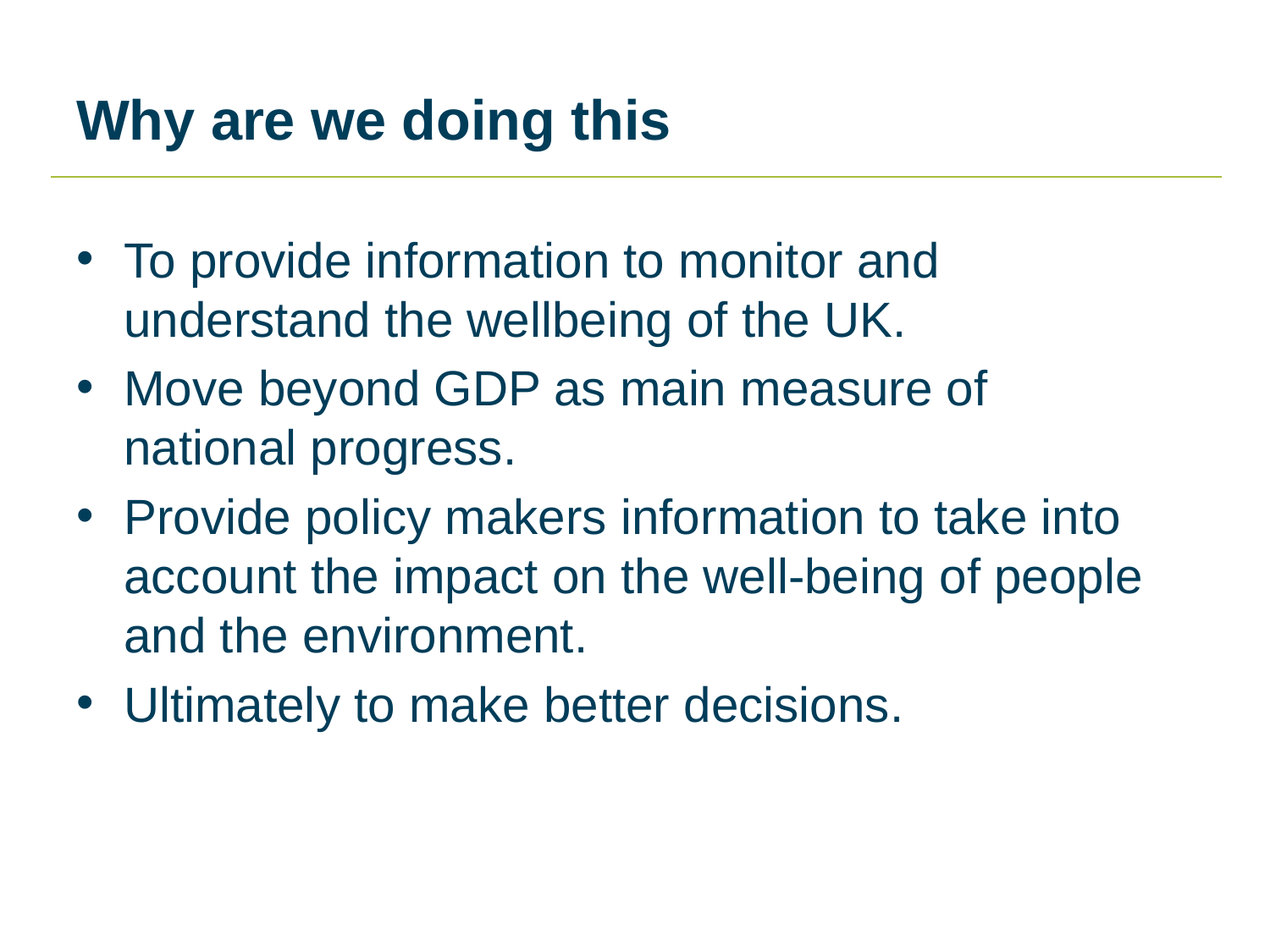

# Why are we doing this
To provide information to monitor and understand the wellbeing of the UK.
Move beyond GDP as main measure of national progress.
Provide policy makers information to take into account the impact on the well-being of people and the environment.
Ultimately to make better decisions.